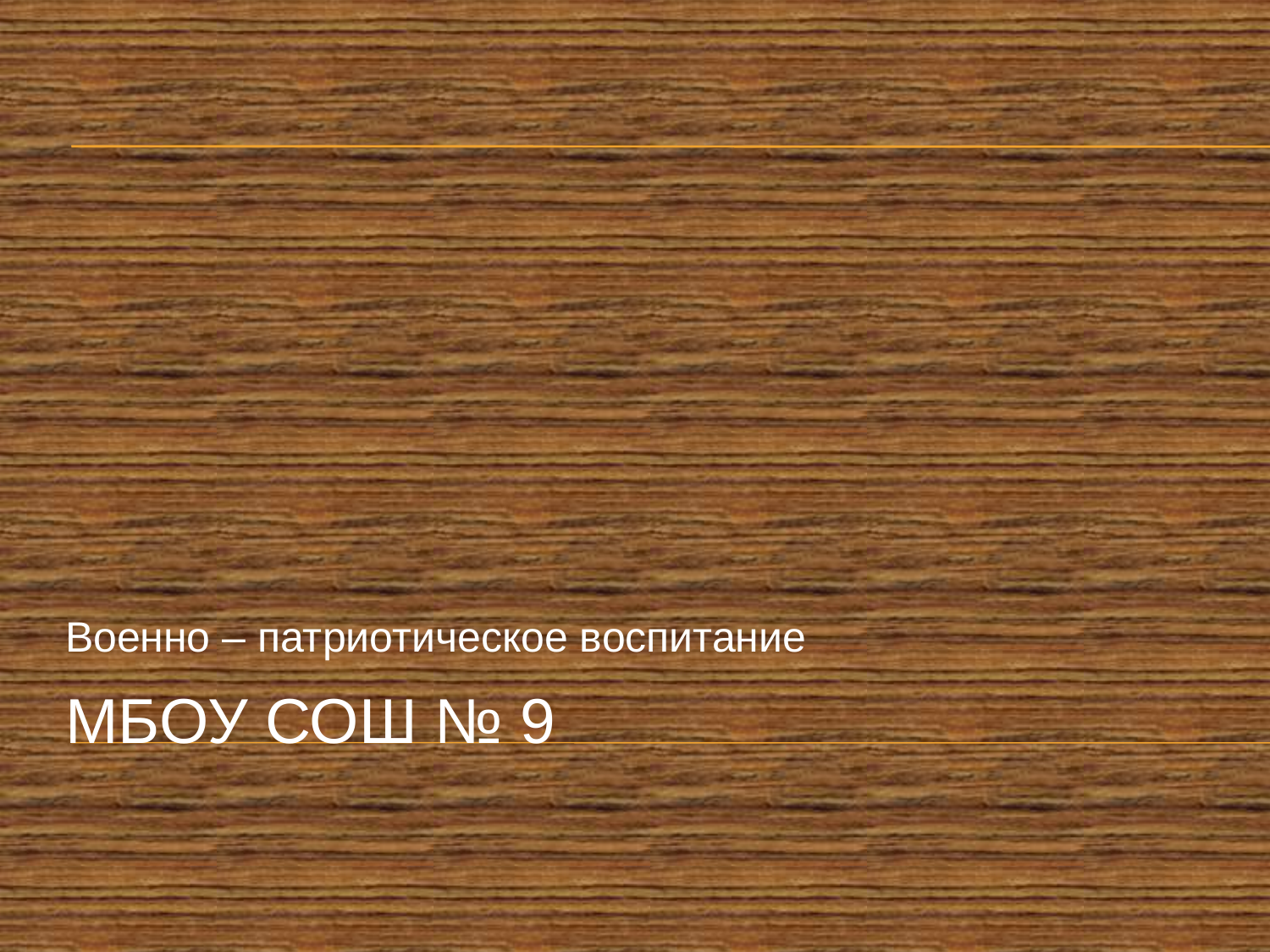

Военно – патриотическое воспитание
# МБОУ СОШ № 9